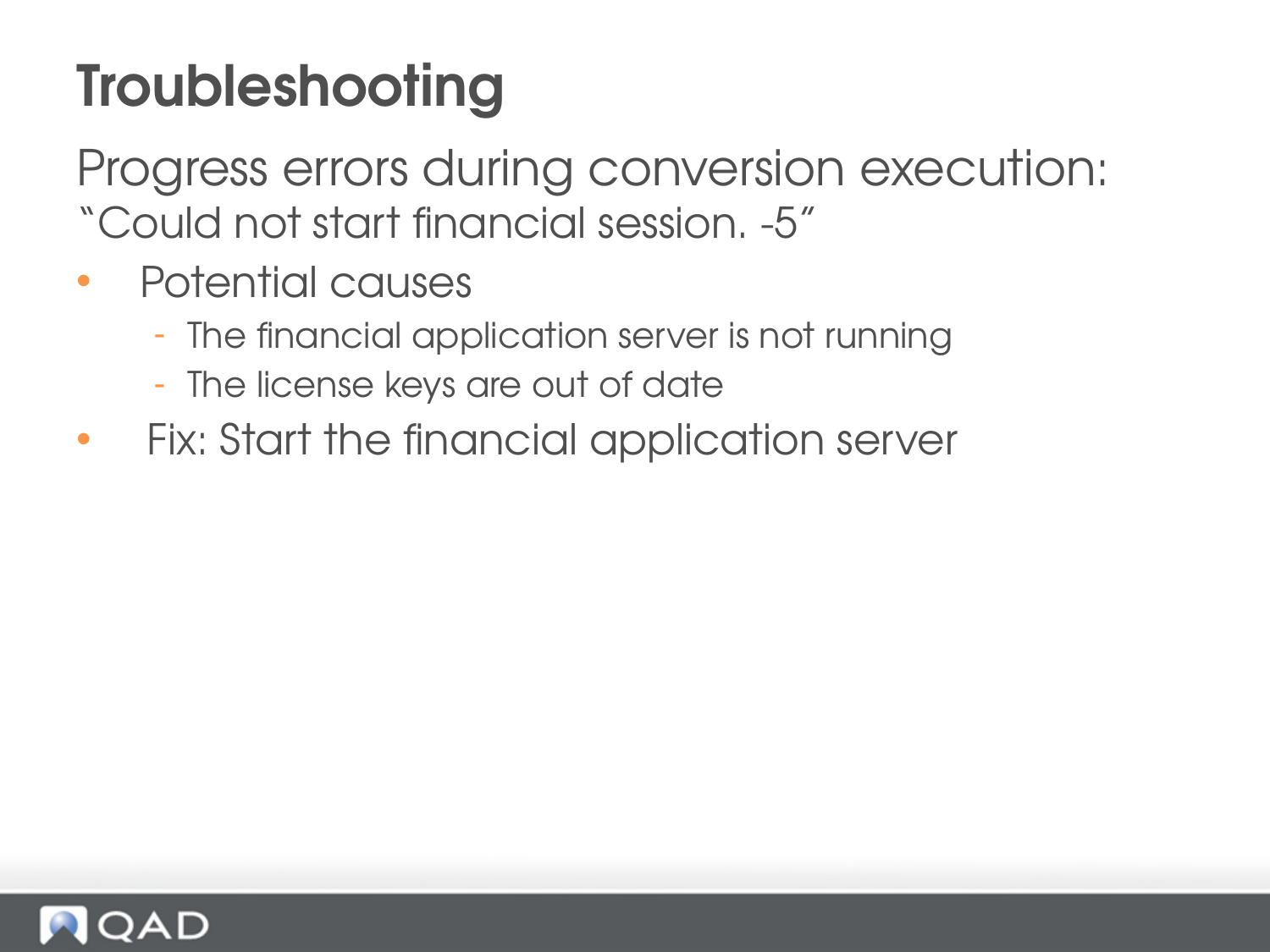

# Troubleshooting
Progress errors during conversion execution: “Could not start financial session. -5”
Potential causes
The financial application server is not running
The license keys are out of date
Fix: Start the financial application server